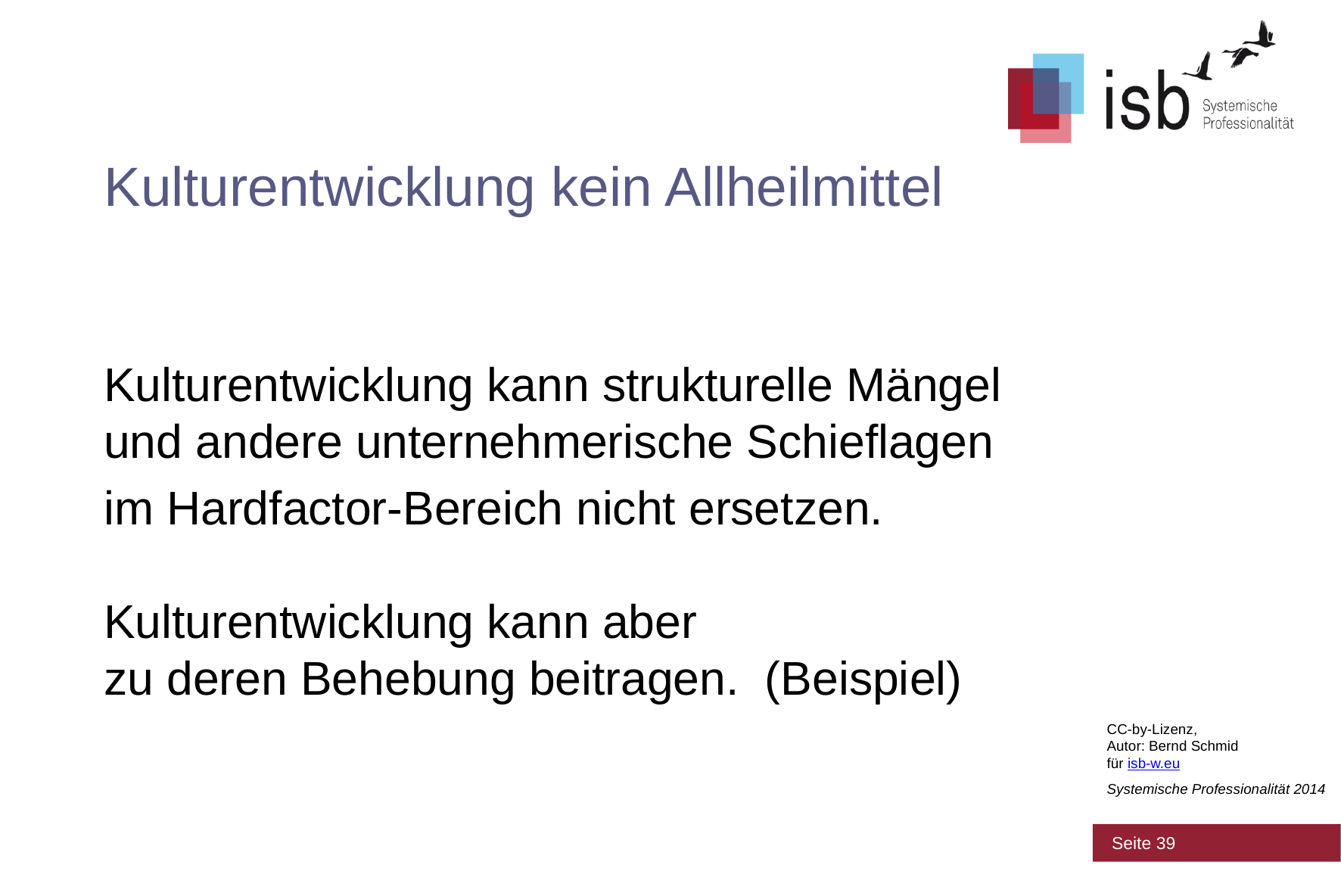

# Kulturentwicklung kein Allheilmittel

Kulturentwicklung kann strukturelle Mängel
und andere unternehmerische Schieflagen
im Hardfactor-Bereich nicht ersetzen.
Kulturentwicklung kann aber
zu deren Behebung beitragen.  (Beispiel)
 Seite 39